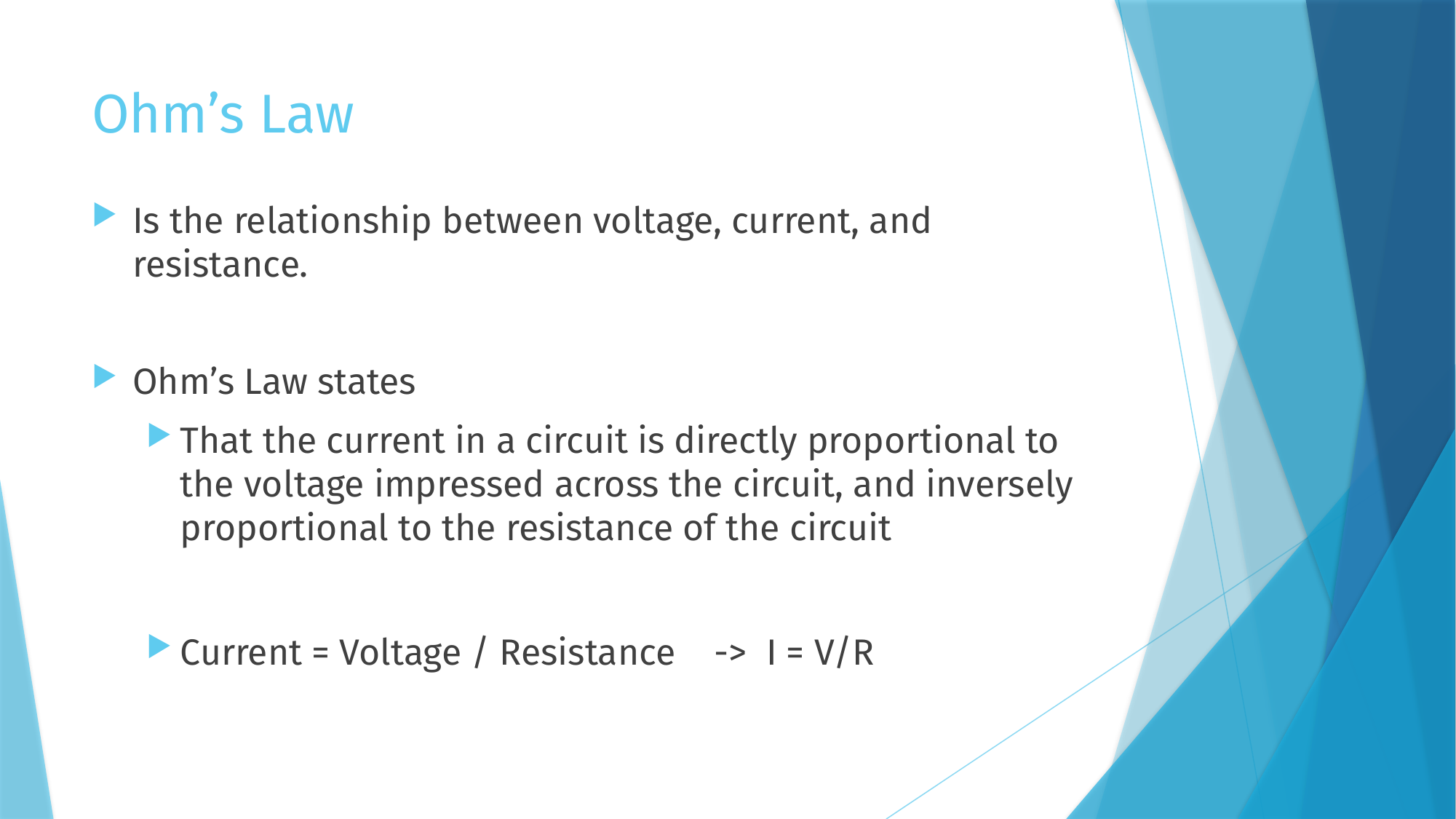

# Ohm’s Law
Is the relationship between voltage, current, and resistance.

Ohm’s Law states
That the current in a circuit is directly proportional to the voltage impressed across the circuit, and inversely proportional to the resistance of the circuit

Current = Voltage / Resistance    ->  I = V/R